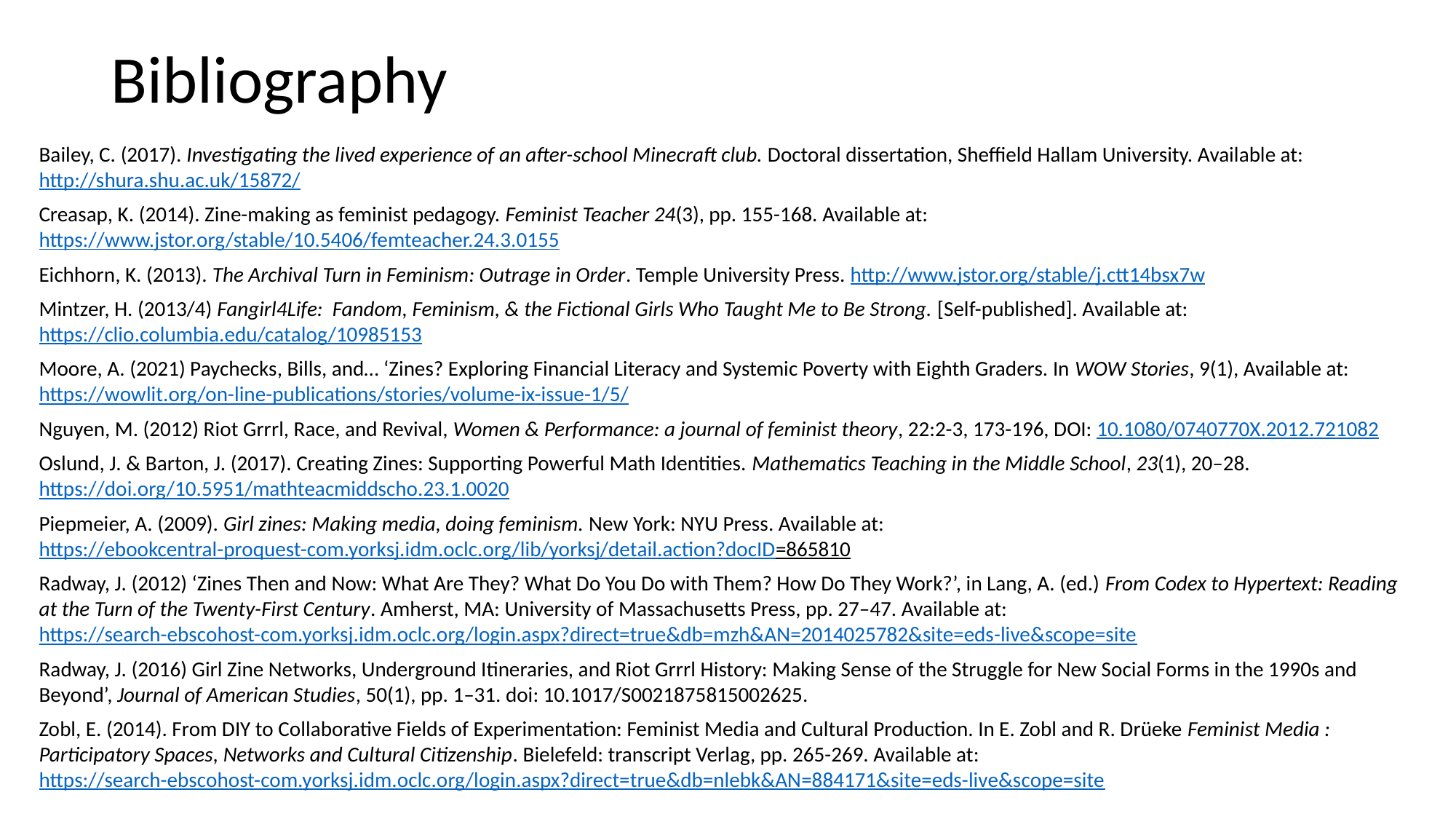

# Bibliography
Bailey, C. (2017). Investigating the lived experience of an after-school Minecraft club. Doctoral dissertation, Sheffield Hallam University. Available at: http://shura.shu.ac.uk/15872/
Creasap, K. (2014). Zine-making as feminist pedagogy. Feminist Teacher 24(3), pp. 155-168. Available at: https://www.jstor.org/stable/10.5406/femteacher.24.3.0155
Eichhorn, K. (2013). The Archival Turn in Feminism: Outrage in Order. Temple University Press. http://www.jstor.org/stable/j.ctt14bsx7w
Mintzer, H. (2013/4) Fangirl4Life:  Fandom, Feminism, & the Fictional Girls Who Taught Me to Be Strong. [Self-published]. Available at: https://clio.columbia.edu/catalog/10985153
Moore, A. (2021) Paychecks, Bills, and… ‘Zines? Exploring Financial Literacy and Systemic Poverty with Eighth Graders. In WOW Stories, 9(1), Available at: https://wowlit.org/on-line-publications/stories/volume-ix-issue-1/5/
Nguyen, M. (2012) Riot Grrrl, Race, and Revival, Women & Performance: a journal of feminist theory, 22:2-3, 173-196, DOI: 10.1080/0740770X.2012.721082
Oslund, J. & Barton, J. (2017). Creating Zines: Supporting Powerful Math Identities. Mathematics Teaching in the Middle School, 23(1), 20–28. https://doi.org/10.5951/mathteacmiddscho.23.1.0020
Piepmeier, A. (2009). Girl zines: Making media, doing feminism. New York: NYU Press. Available at: https://ebookcentral-proquest-com.yorksj.idm.oclc.org/lib/yorksj/detail.action?docID=865810
Radway, J. (2012) ‘Zines Then and Now: What Are They? What Do You Do with Them? How Do They Work?’, in Lang, A. (ed.) From Codex to Hypertext: Reading at the Turn of the Twenty-First Century. Amherst, MA: University of Massachusetts Press, pp. 27–47. Available at: https://search-ebscohost-com.yorksj.idm.oclc.org/login.aspx?direct=true&db=mzh&AN=2014025782&site=eds-live&scope=site
Radway, J. (2016) Girl Zine Networks, Underground Itineraries, and Riot Grrrl History: Making Sense of the Struggle for New Social Forms in the 1990s and Beyond’, Journal of American Studies, 50(1), pp. 1–31. doi: 10.1017/S0021875815002625.
Zobl, E. (2014). From DIY to Collaborative Fields of Experimentation: Feminist Media and Cultural Production. In E. Zobl and R. Drüeke Feminist Media : Participatory Spaces, Networks and Cultural Citizenship. Bielefeld: transcript Verlag, pp. 265-269. Available at: https://search-ebscohost-com.yorksj.idm.oclc.org/login.aspx?direct=true&db=nlebk&AN=884171&site=eds-live&scope=site